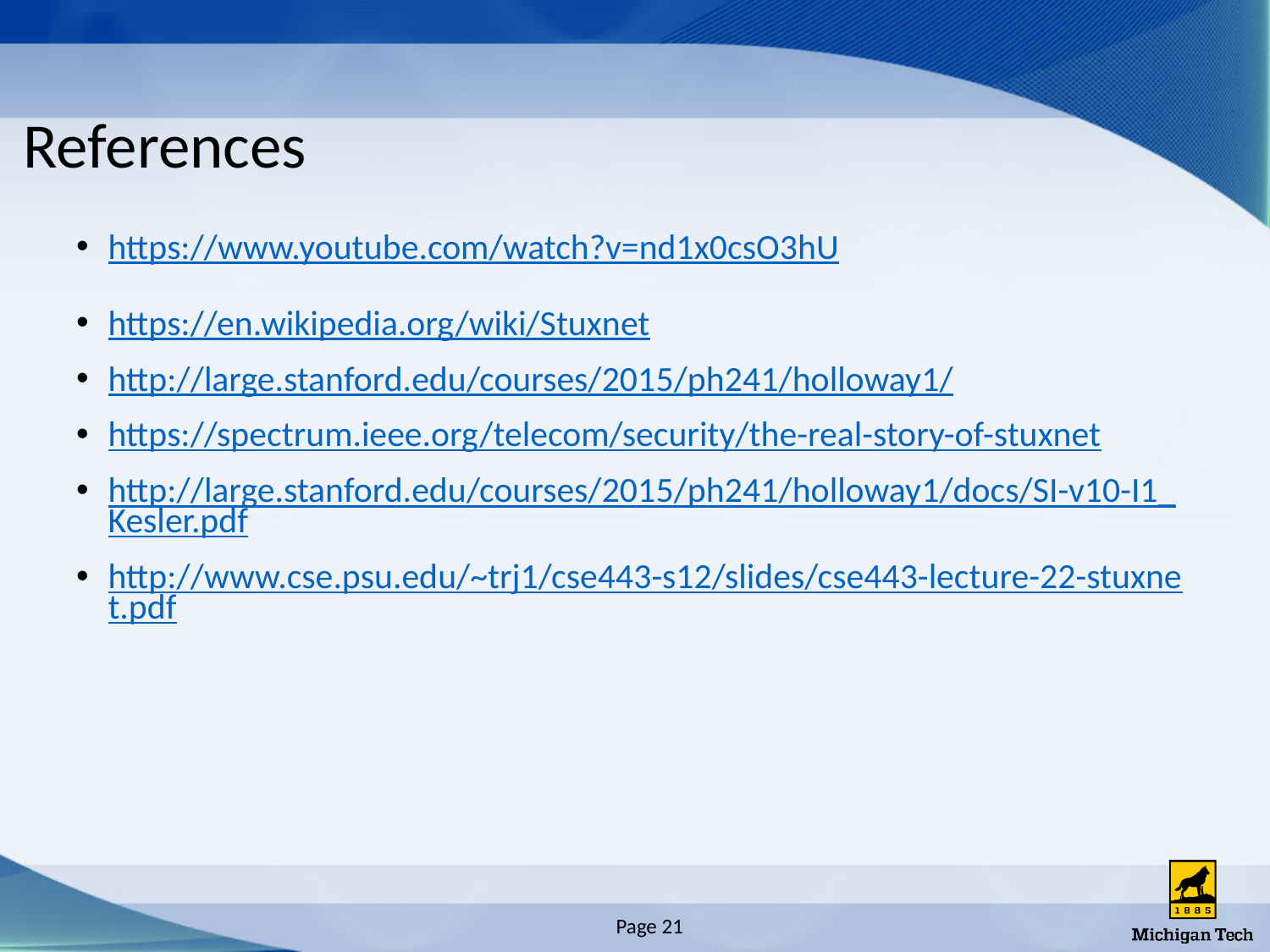

# References
https://www.youtube.com/watch?v=nd1x0csO3hU

https://en.wikipedia.org/wiki/Stuxnet
http://large.stanford.edu/courses/2015/ph241/holloway1/
https://spectrum.ieee.org/telecom/security/the-real-story-of-stuxnet
http://large.stanford.edu/courses/2015/ph241/holloway1/docs/SI-v10-I1_Kesler.pdf
http://www.cse.psu.edu/~trj1/cse443-s12/slides/cse443-lecture-22-stuxnet.pdf